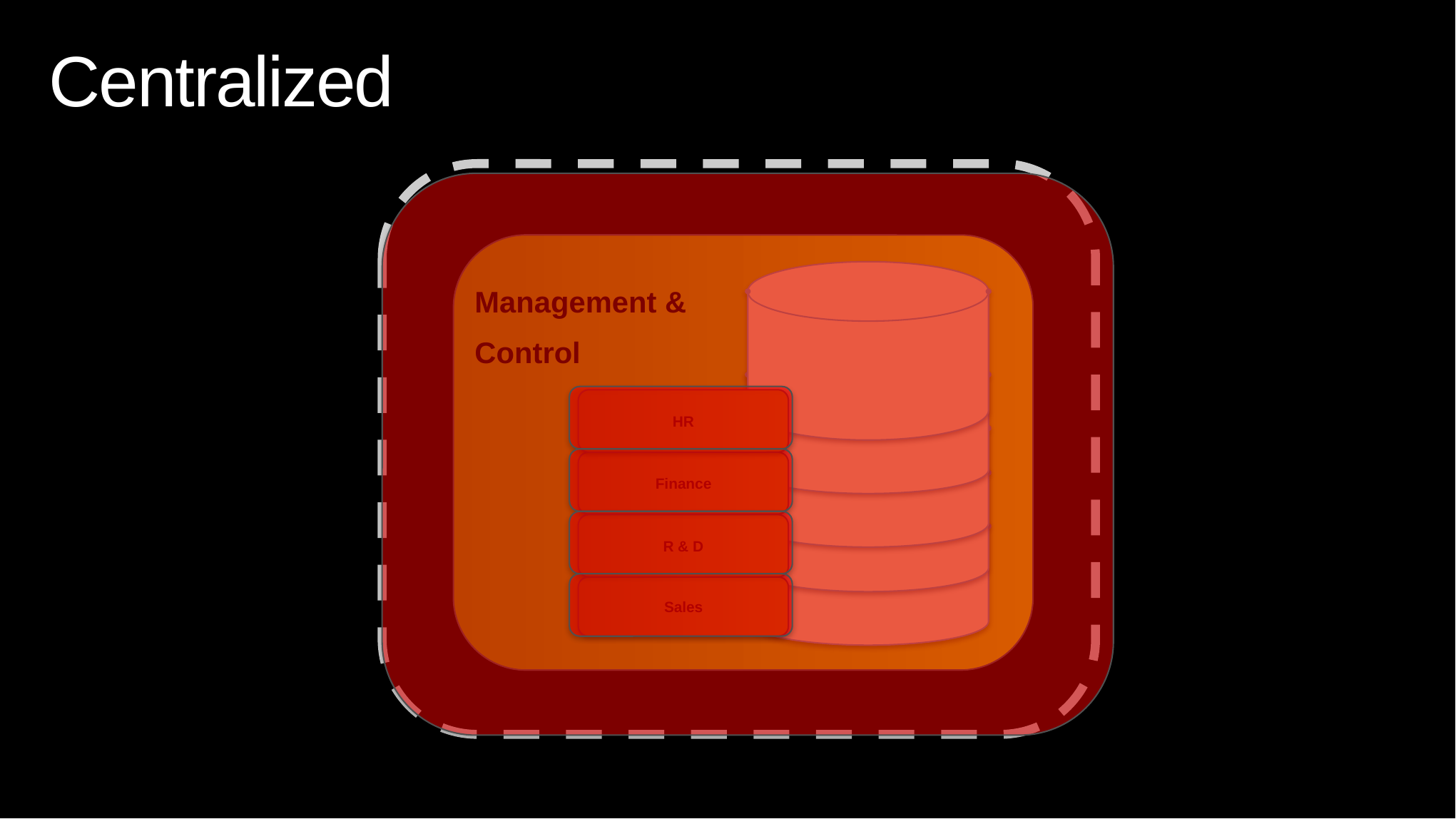

# Centralized

Management &
Control

HR

Finance

R & D

Sales